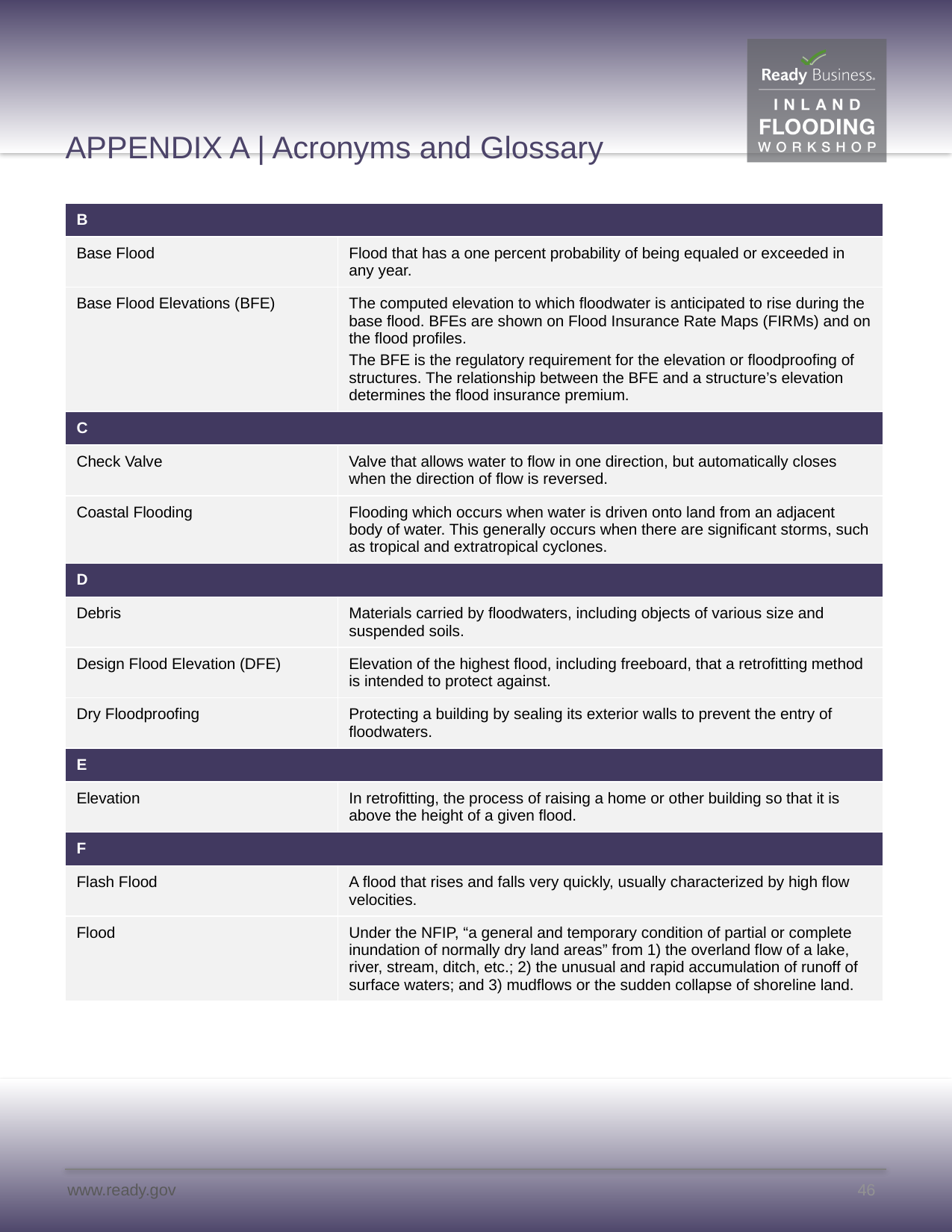

# APPENDIX A | Acronyms and Glossary
| B |  |
| --- | --- |
| Base Flood | Flood that has a one percent probability of being equaled or exceeded in any year. |
| Base Flood Elevations (BFE) | The computed elevation to which floodwater is anticipated to rise during the base flood. BFEs are shown on Flood Insurance Rate Maps (FIRMs) and on the flood profiles. The BFE is the regulatory requirement for the elevation or floodproofing of structures. The relationship between the BFE and a structure’s elevation determines the flood insurance premium. |
| C |  |
| Check Valve | Valve that allows water to flow in one direction, but automatically closes when the direction of flow is reversed. |
| Coastal Flooding | Flooding which occurs when water is driven onto land from an adjacent body of water. This generally occurs when there are significant storms, such as tropical and extratropical cyclones. |
| D |  |
| Debris | Materials carried by floodwaters, including objects of various size and suspended soils. |
| Design Flood Elevation (DFE) | Elevation of the highest flood, including freeboard, that a retrofitting method is intended to protect against. |
| Dry Floodproofing | Protecting a building by sealing its exterior walls to prevent the entry of floodwaters. |
| E |  |
| Elevation | In retrofitting, the process of raising a home or other building so that it is above the height of a given flood. |
| F |  |
| Flash Flood | A flood that rises and falls very quickly, usually characterized by high flow velocities. |
| Flood | Under the NFIP, “a general and temporary condition of partial or complete inundation of normally dry land areas” from 1) the overland flow of a lake, river, stream, ditch, etc.; 2) the unusual and rapid accumulation of runoff of surface waters; and 3) mudflows or the sudden collapse of shoreline land. |
46